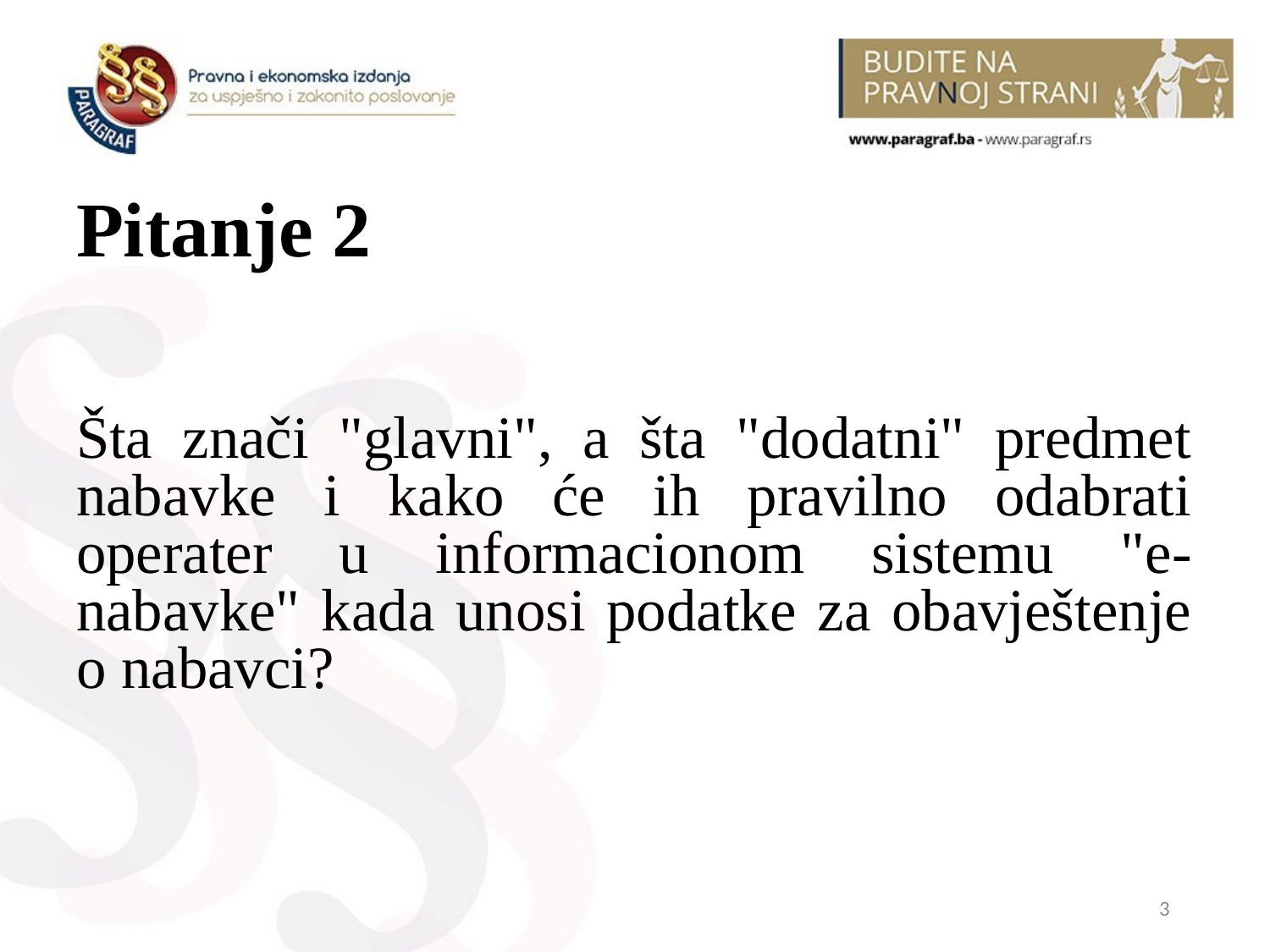

# Pitanje 2
Šta znači "glavni", a šta "dodatni" predmet nabavke i kako će ih pravilno odabrati operater u informacionom sistemu "e-nabavke" kada unosi podatke za obavještenje o nabavci?

3